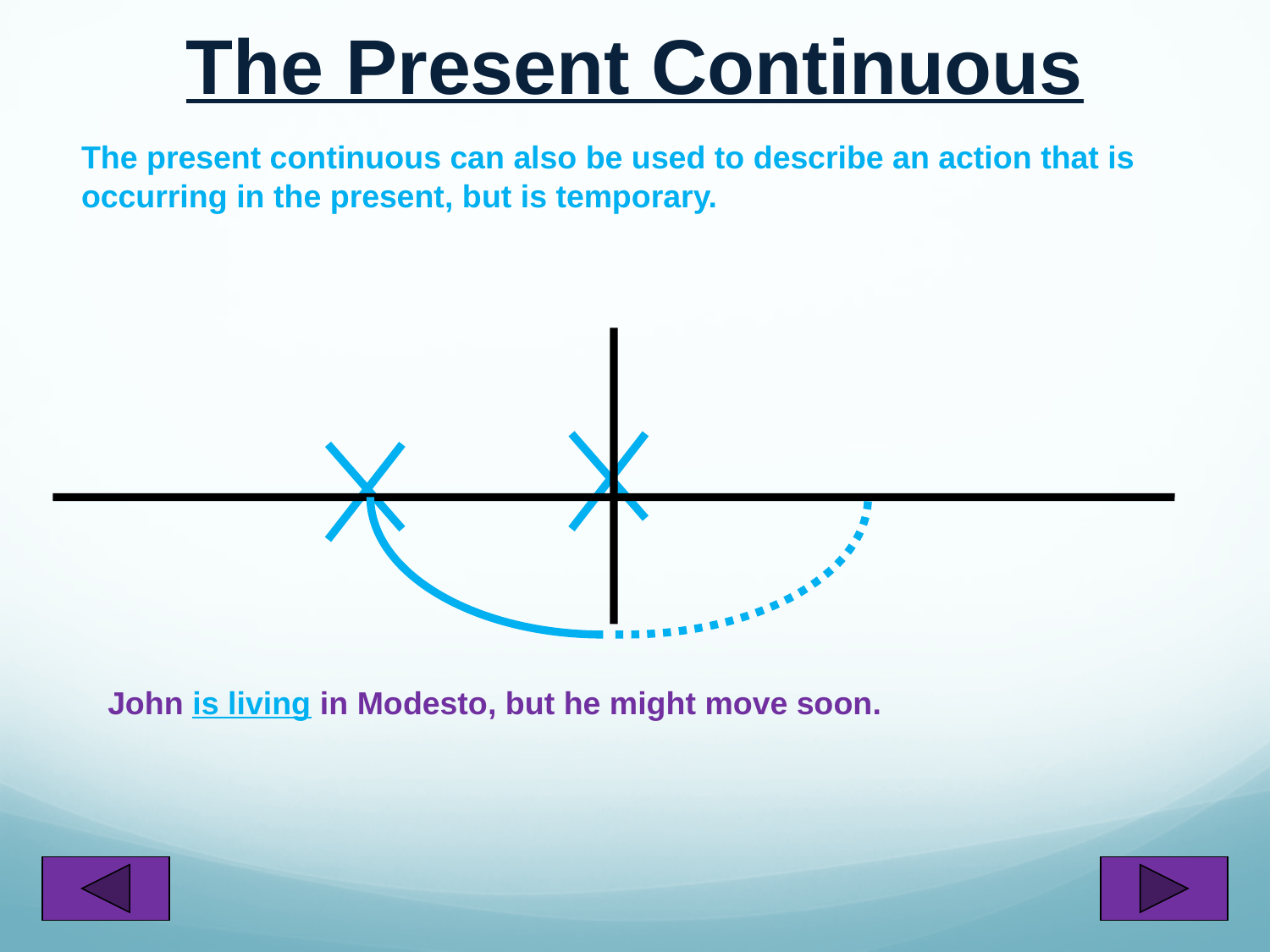

The Present Continuous
    	The present continuous can also be used to describe an action that is occurring in the present, but is temporary.

John is living in Modesto, but he might move soon.